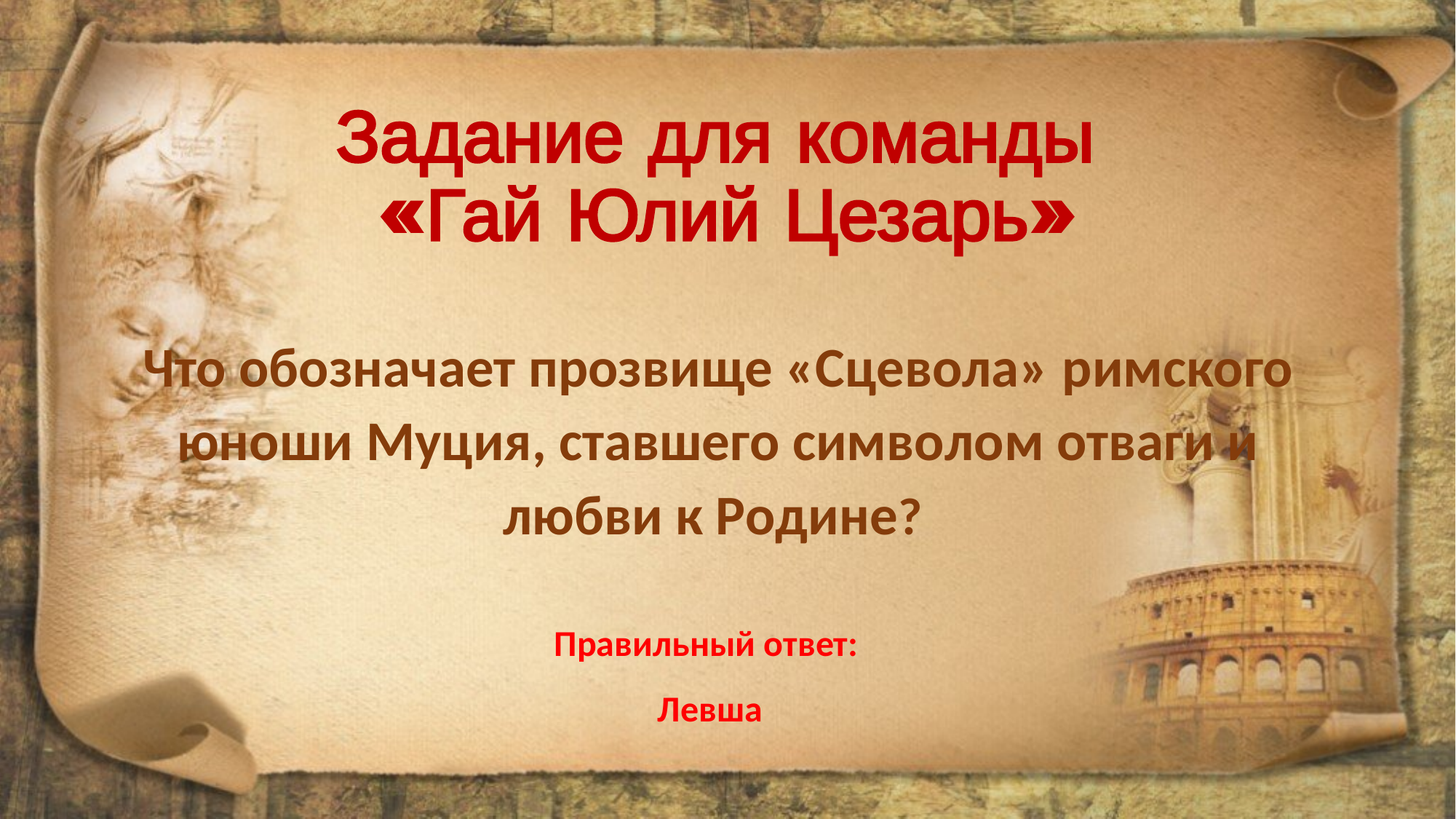

# Задание для команды «Гай Юлий Цезарь»

Что обозначает прозвище «Сцевола» римского юноши Муция, ставшего символом отваги и любви к Родине?
Правильный ответ:
Левша